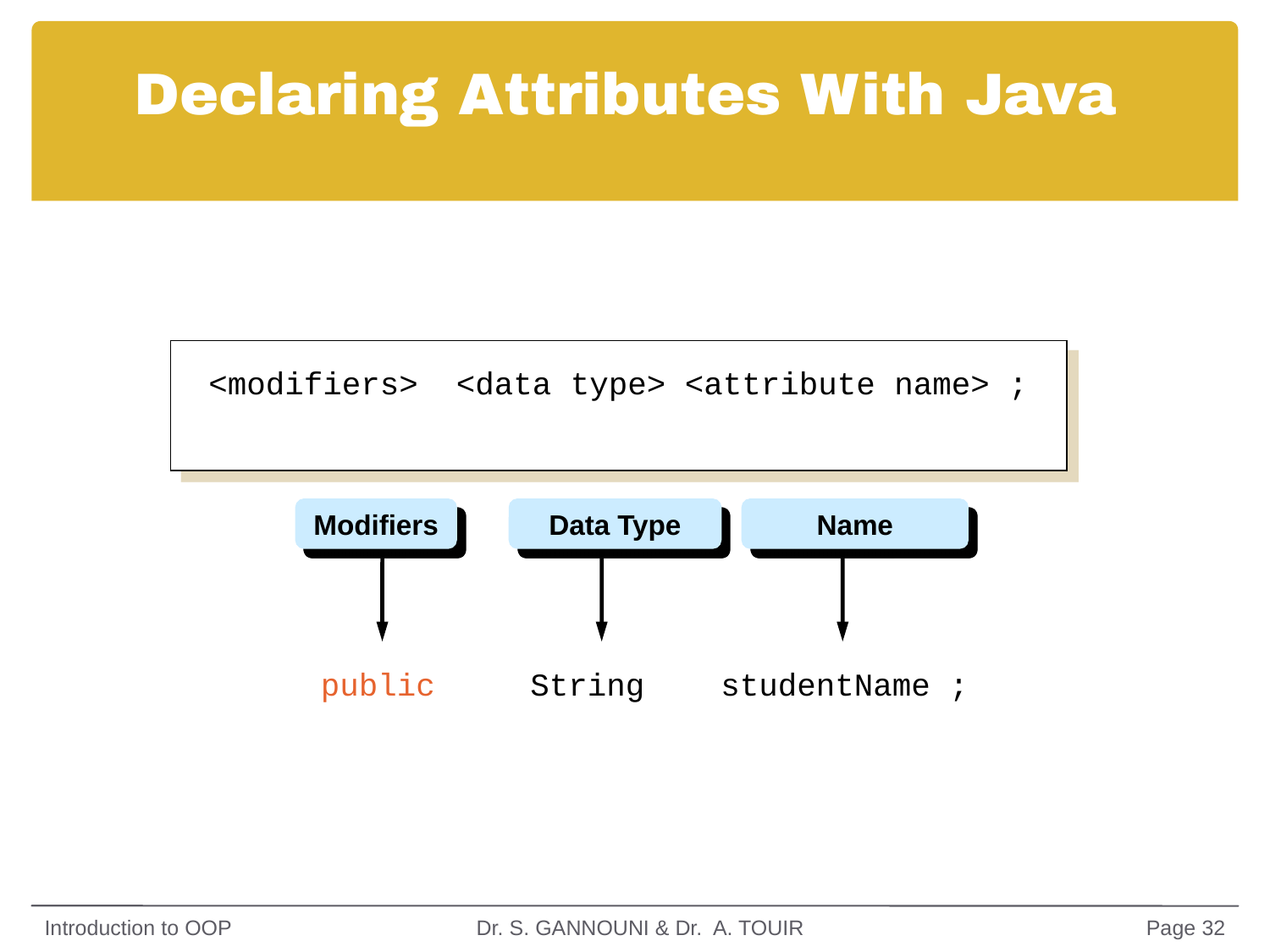

# Declaring Attributes With Java

<modifiers>  <data type> <attribute name> ;
Modifiers
Data Type
Name

public     String    studentName ;
Introduction to OOP
Dr. S. GANNOUNI & Dr.  A. TOUIR
Page 32